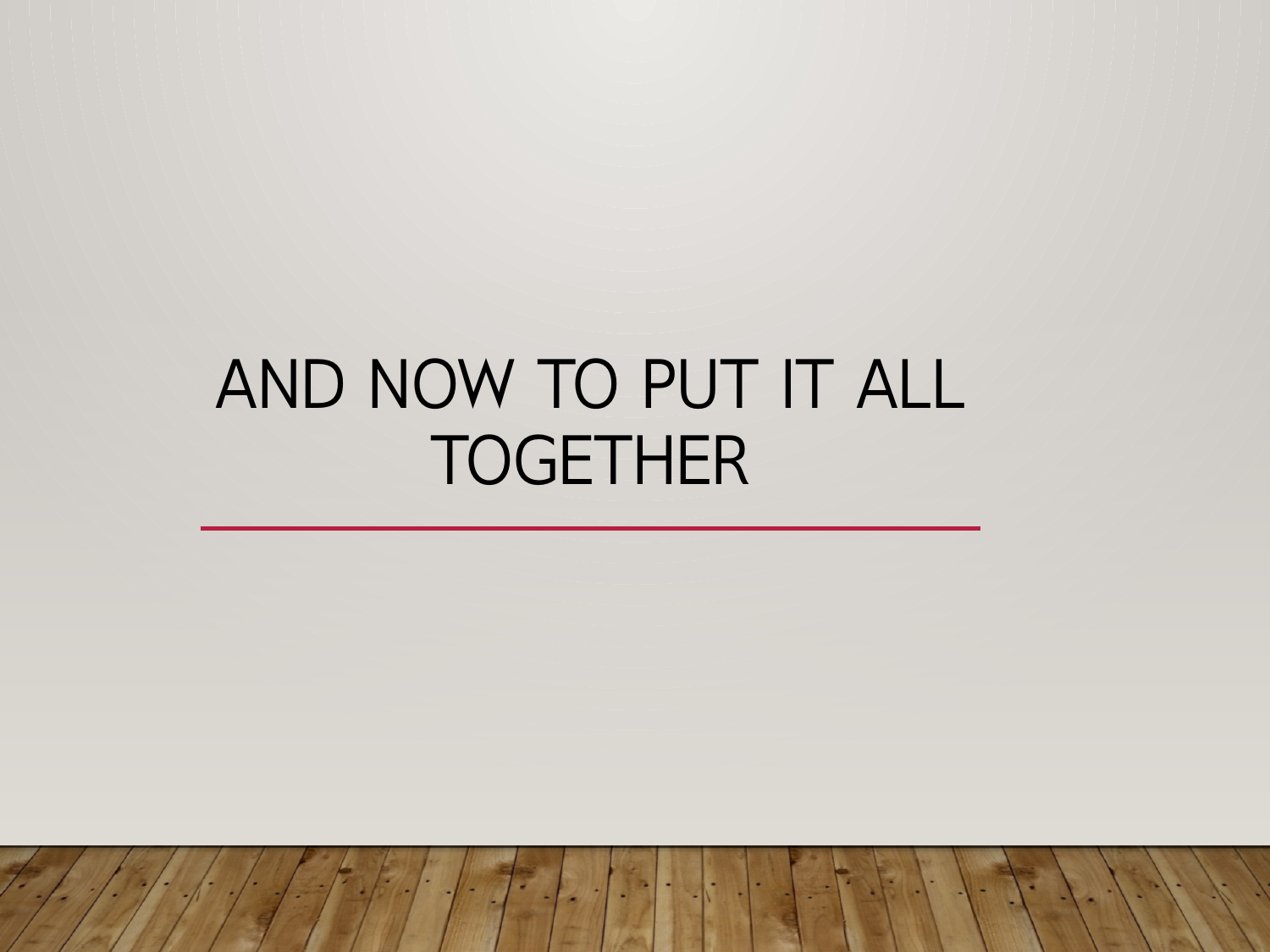

# AND NOW TO PUT IT ALL TOGETHER